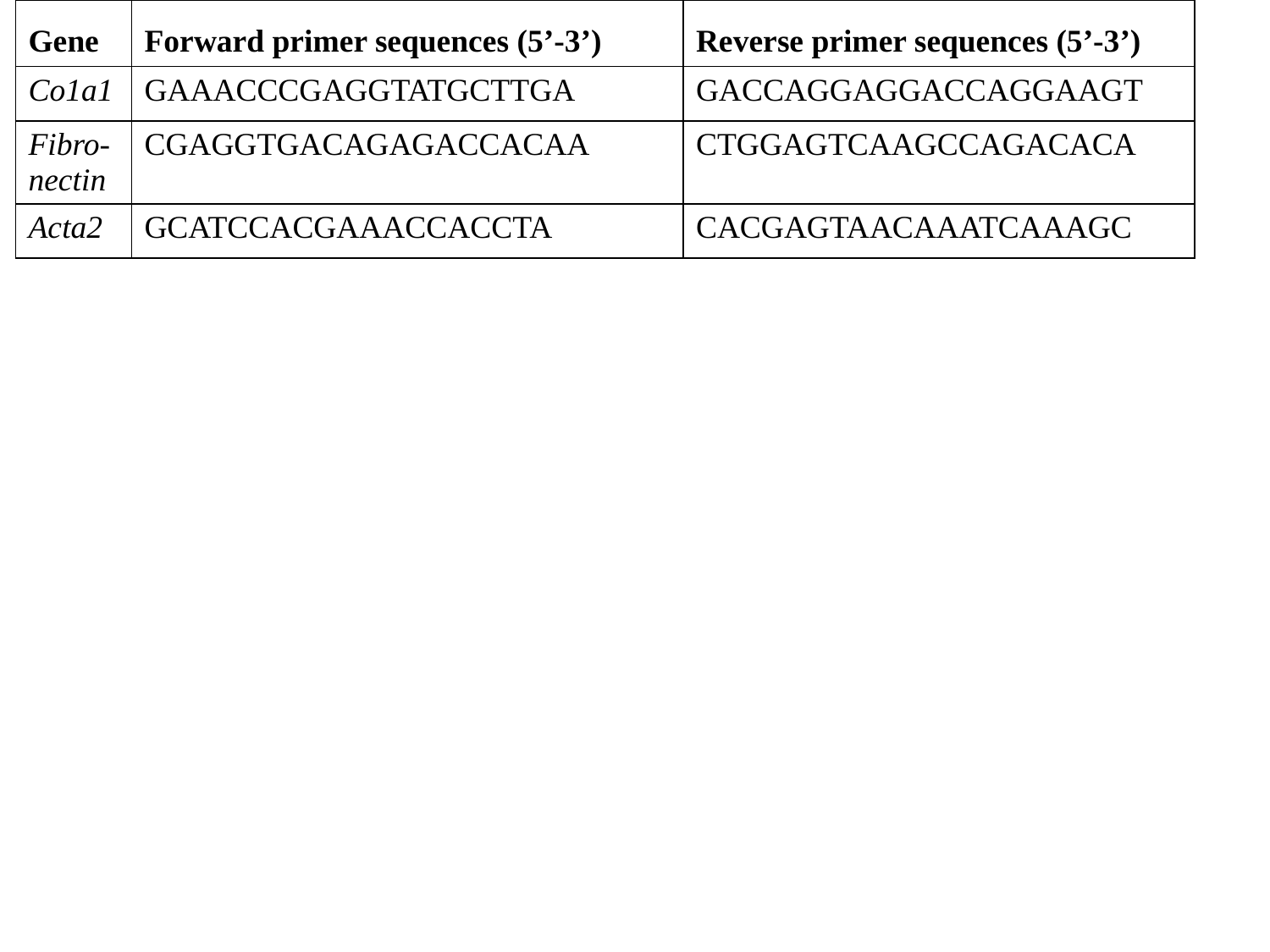

| Gene | Forward primer sequences (5’-3’) | Reverse primer sequences (5’-3’) |
| --- | --- | --- |
| Co1a1 | GAAACCCGAGGTATGCTTGA | GACCAGGAGGACCAGGAAGT |
| Fibro-nectin | CGAGGTGACAGAGACCACAA | CTGGAGTCAAGCCAGACACA |
| Acta2 | GCATCCACGAAACCACCTA | CACGAGTAACAAATCAAAGC |